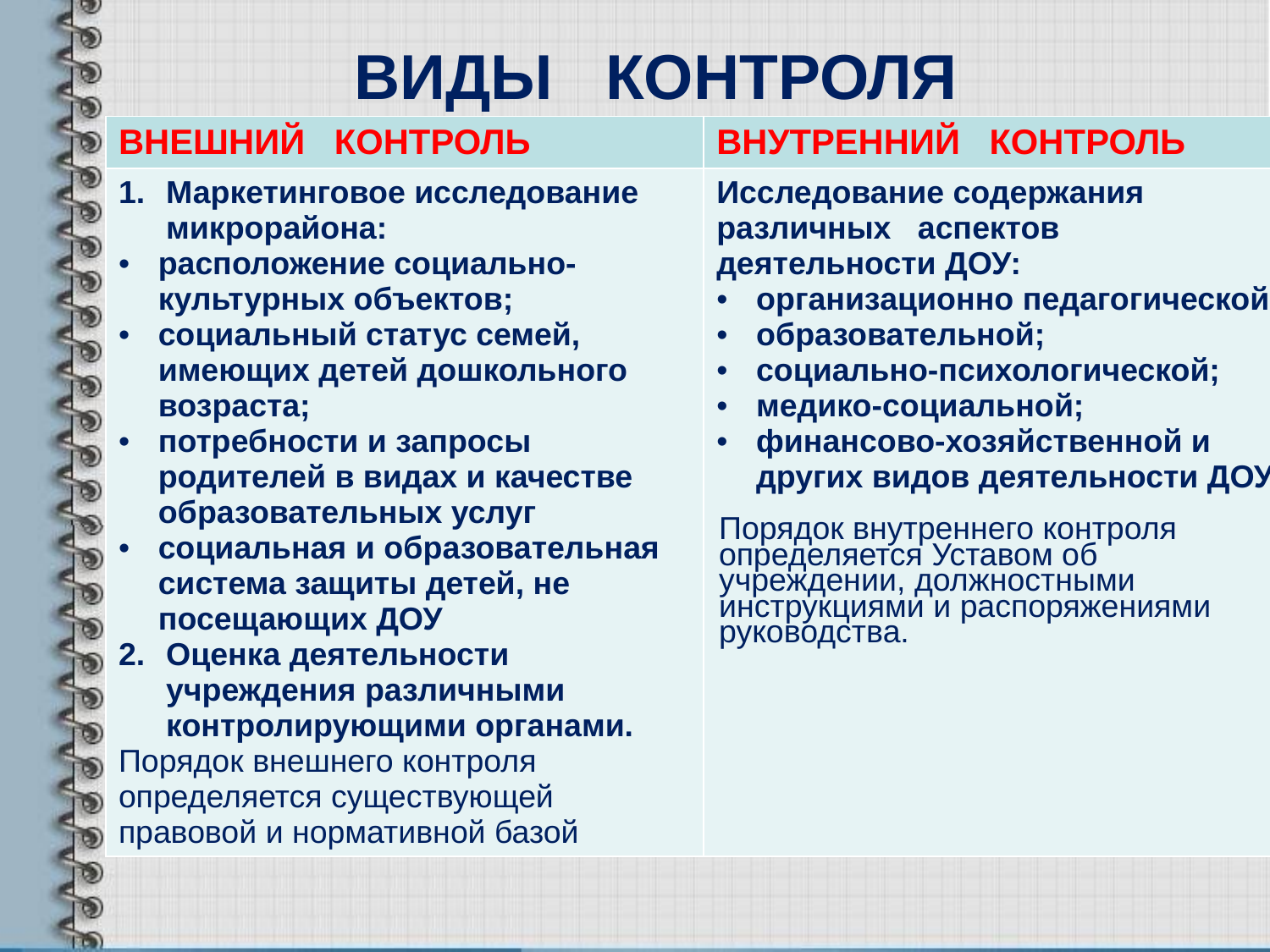

# ВИДЫ   КОНТРОЛЯ
| ВНЕШНИЙ КОНТРОЛЬ | ВНУТРЕННИЙ КОНТРОЛЬ |
| --- | --- |
| Маркетинговое исследование микрорайона: расположение социально-культурных объектов; социальный статус семей, имеющих детей дошкольного возраста; потребности и запросы родителей в видах и качестве образовательных услуг социальная и образовательная система защиты детей, не посещающих ДОУ Оценка деятельности учреждения различными контролирующими органами. Порядок внешнего контроля определяется существующей правовой и нормативной базой | Исследование содержания различных аспектов деятельности ДОУ: организационно педагогической; образовательной; социально-психологической; медико-социальной; финансово-хозяйственной и других видов деятельности ДОУ Порядок внутреннего контроля определяется Уставом об учреждении, должностными инструкциями и распоряжениями руководства. |